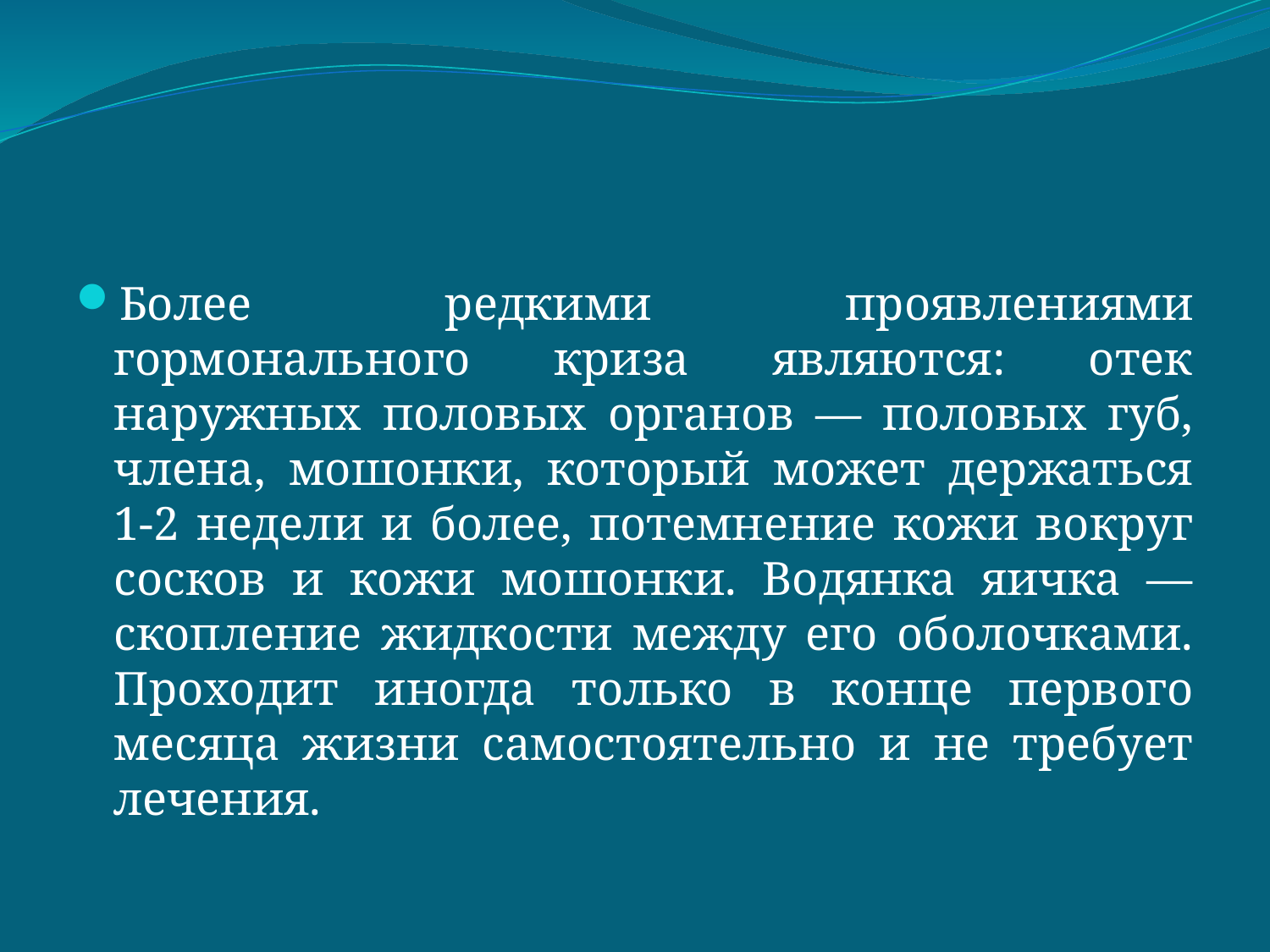

#
Более редкими проявлениями гормонального криза являются: отек наружных половых органов — половых губ, члена, мошонки, который может держаться 1-2 недели и более, потемнение кожи вокруг сосков и кожи мошонки. Водянка яичка — скопление жидкости между его оболочками. Проходит иногда только в конце первого месяца жизни самостоятельно и не требует лечения.